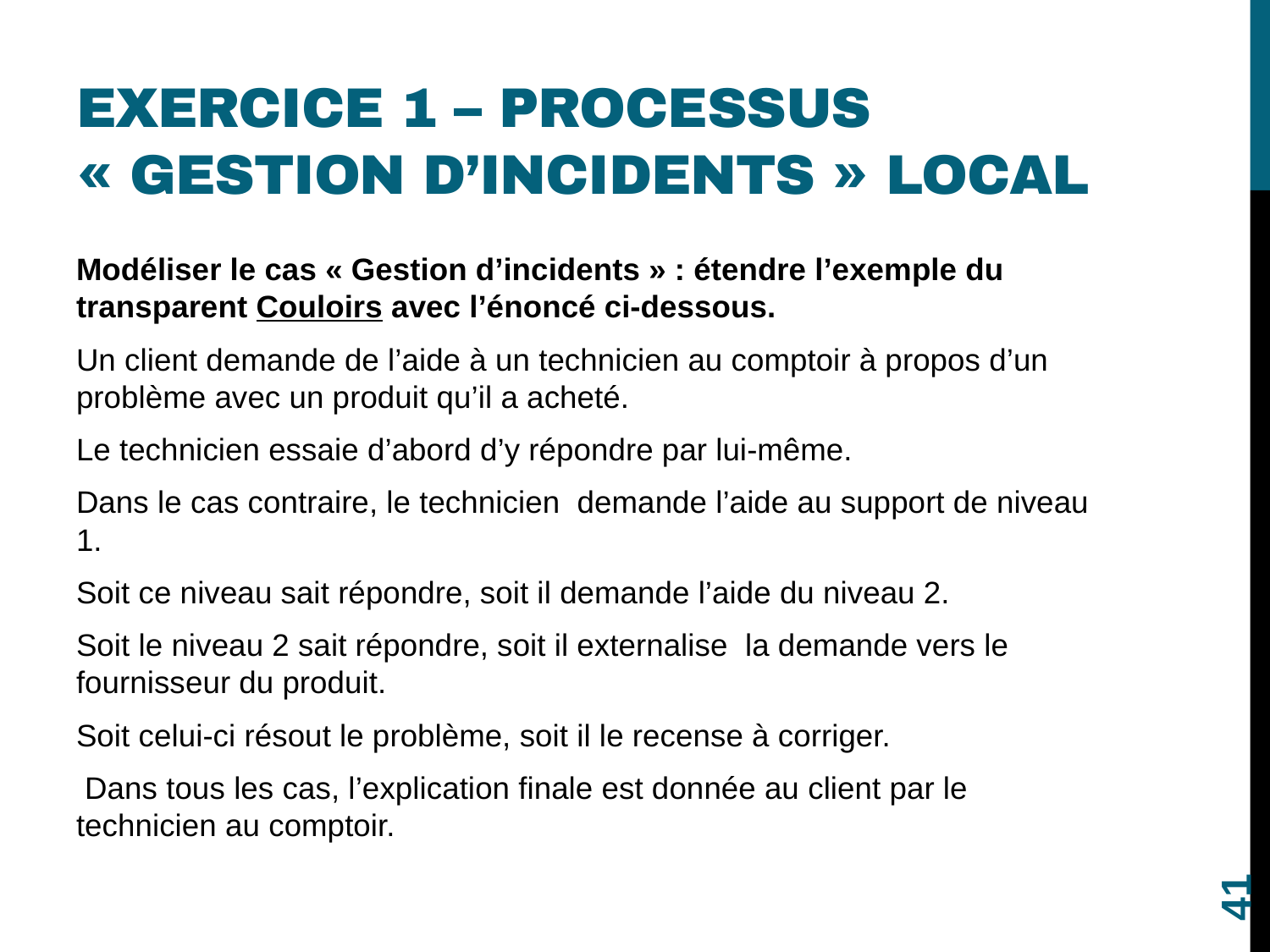

# Exercice 1 – processus « Gestion d’incidents » local
Modéliser le cas « Gestion d’incidents » : étendre l’exemple du transparent Couloirs avec l’énoncé ci-dessous.
Un client demande de l’aide à un technicien au comptoir à propos d’un problème avec un produit qu’il a acheté.
Le technicien essaie d’abord d’y répondre par lui-même.
Dans le cas contraire, le technicien  demande l’aide au support de niveau 1.
Soit ce niveau sait répondre, soit il demande l’aide du niveau 2.
Soit le niveau 2 sait répondre, soit il externalise  la demande vers le fournisseur du produit.
Soit celui-ci résout le problème, soit il le recense à corriger.
 Dans tous les cas, l’explication finale est donnée au client par le technicien au comptoir.

41